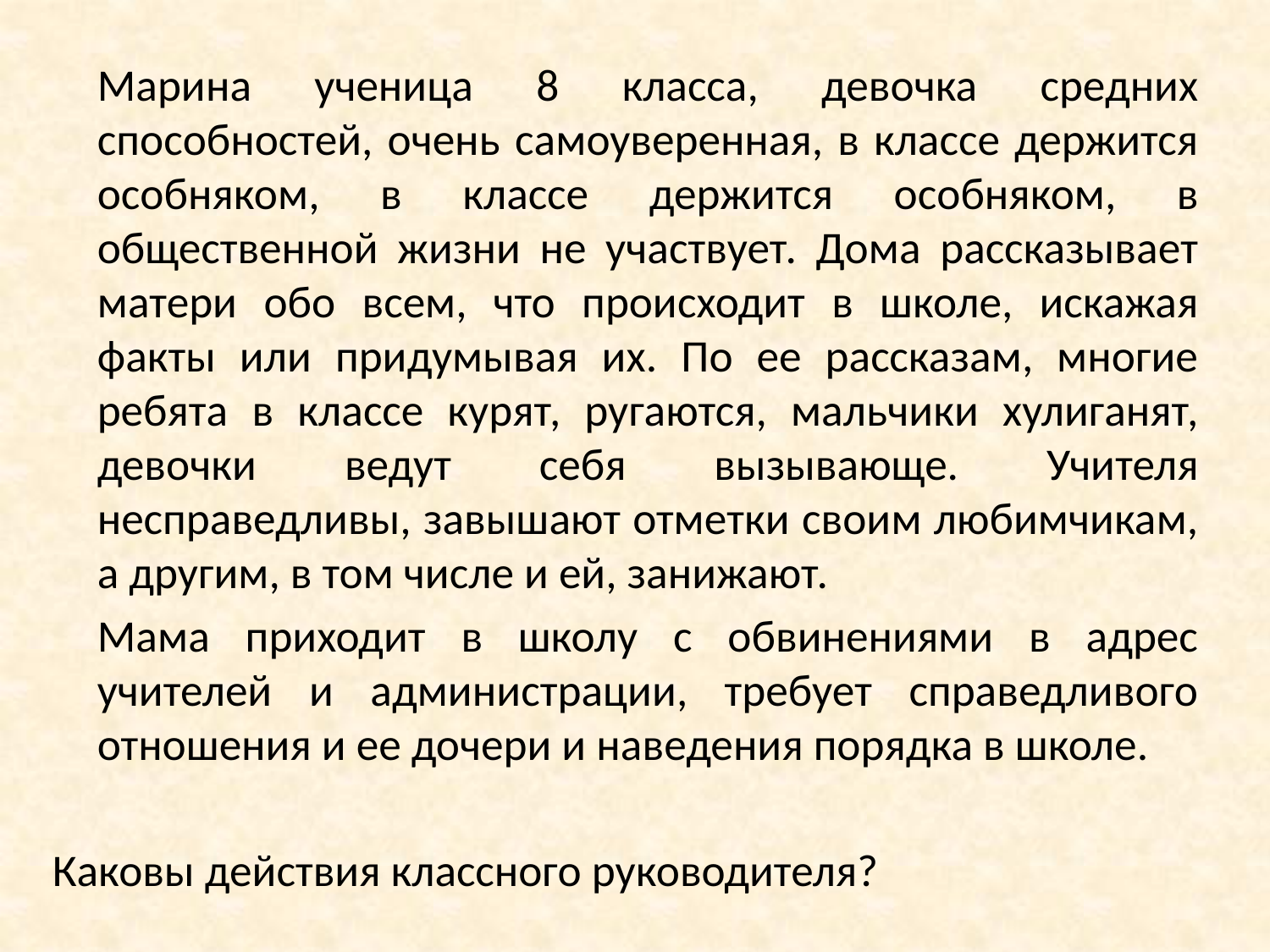

Марина ученица 8 класса, девочка средних способностей, очень самоуверенная, в классе держится особняком, в классе держится особняком, в общественной жизни не участвует. Дома рассказывает матери обо всем, что происходит в школе, искажая факты или придумывая их. По ее рассказам, многие ребята в классе курят, ругаются, мальчики хулиганят, девочки ведут себя вызывающе. Учителя несправедливы, завышают отметки своим любимчикам, а другим, в том числе и ей, занижают.
		Мама приходит в школу с обвинениями в адрес учителей и администрации, требует справедливого отношения и ее дочери и наведения порядка в школе.

Каковы действия классного руководителя?